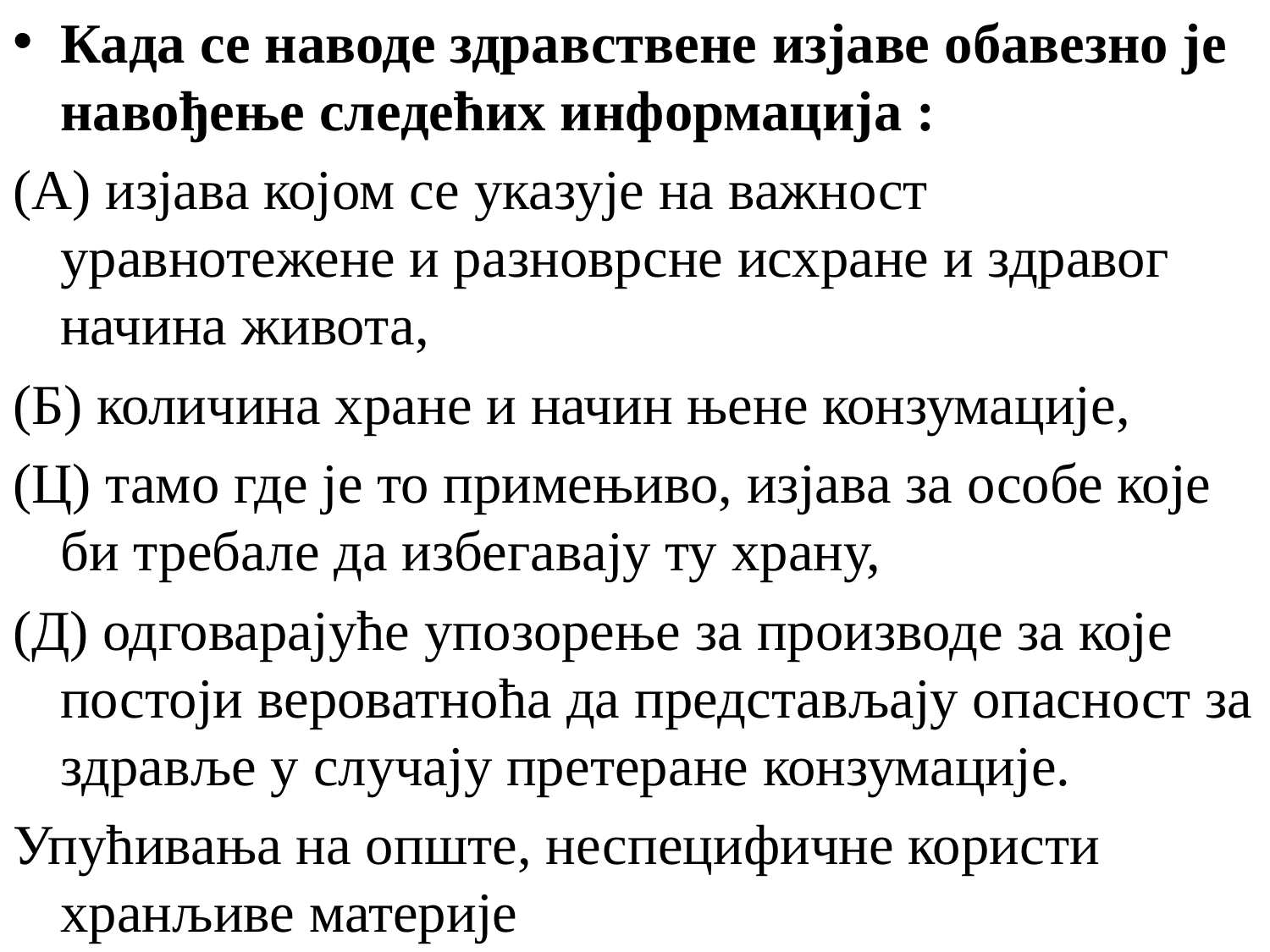

Када се наводе здравствене изјаве обавезно је навођење следећих информација :
(А) изјава којом се указује на важност уравнотежене и разноврсне исхране и здравог начина живота,
(Б) количина хране и начин њене конзумације,
(Ц) тамо где је то примењиво, изјава за особе које би требале да избегавају ту храну,
(Д) одговарајуће упозорење за производе за које постоји вероватноћа да представљају опасност за здравље у случају претеране конзумације.
Упућивања на опште, неспецифичне користи хранљиве материје